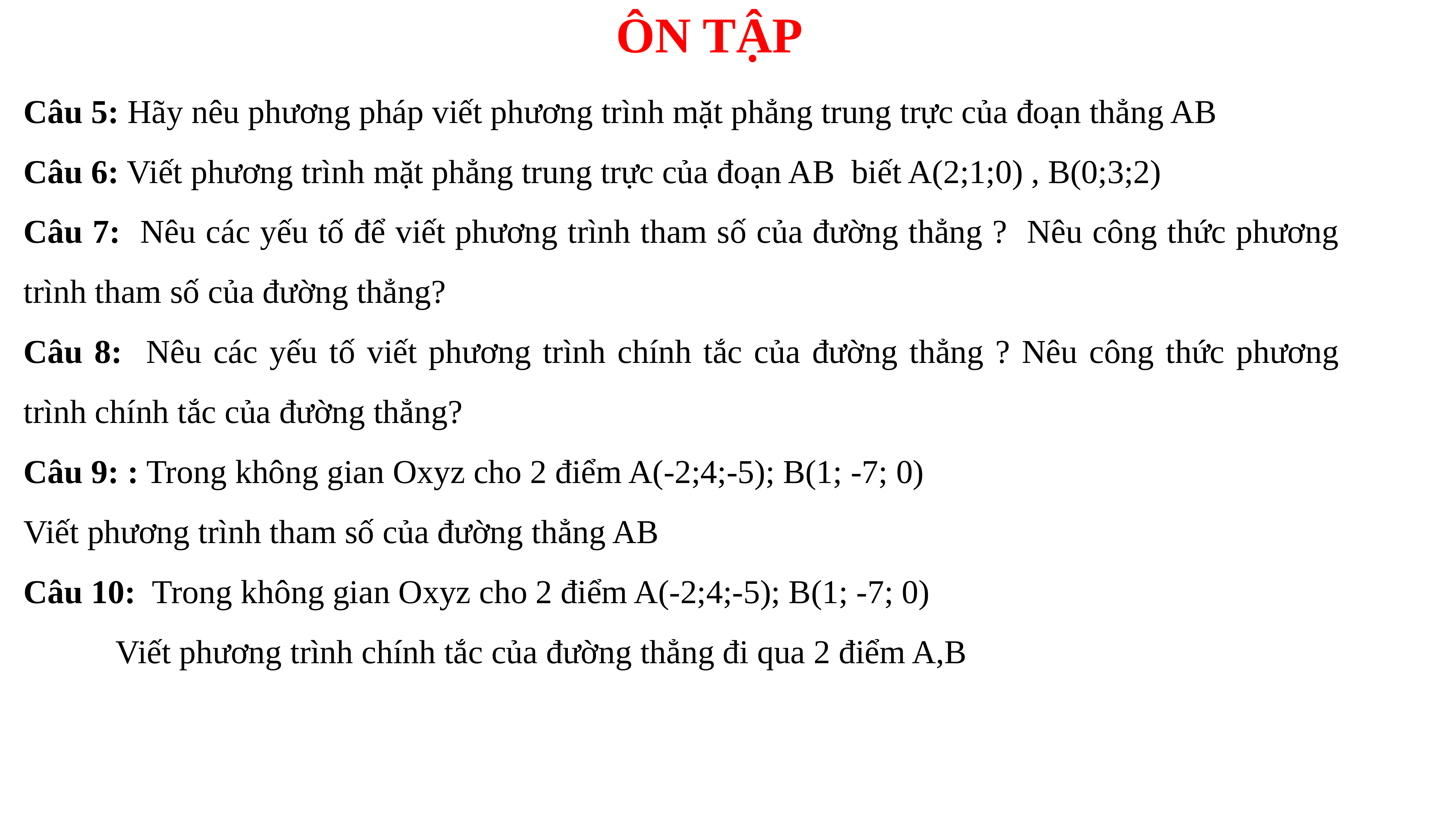

ÔN TẬP
Câu 5: Hãy nêu phương pháp viết phương trình mặt phẳng trung trực của đoạn thẳng AB
Câu 6: Viết phương trình mặt phẳng trung trực của đoạn AB  biết A(2;1;0) , B(0;3;2)
Câu 7:  Nêu các yếu tố để viết phương trình tham số của đường thẳng ?  Nêu công thức phương trình tham số của đường thẳng?
Câu 8:  Nêu các yếu tố viết phương trình chính tắc của đường thẳng ? Nêu công thức phương trình chính tắc của đường thẳng?
Câu 9: : Trong không gian Oxyz cho 2 điểm A(-2;4;-5); B(1; -7; 0)
Viết phương trình tham số của đường thẳng AB
Câu 10:  Trong không gian Oxyz cho 2 điểm A(-2;4;-5); B(1; -7; 0)
           Viết phương trình chính tắc của đường thẳng đi qua 2 điểm A,B